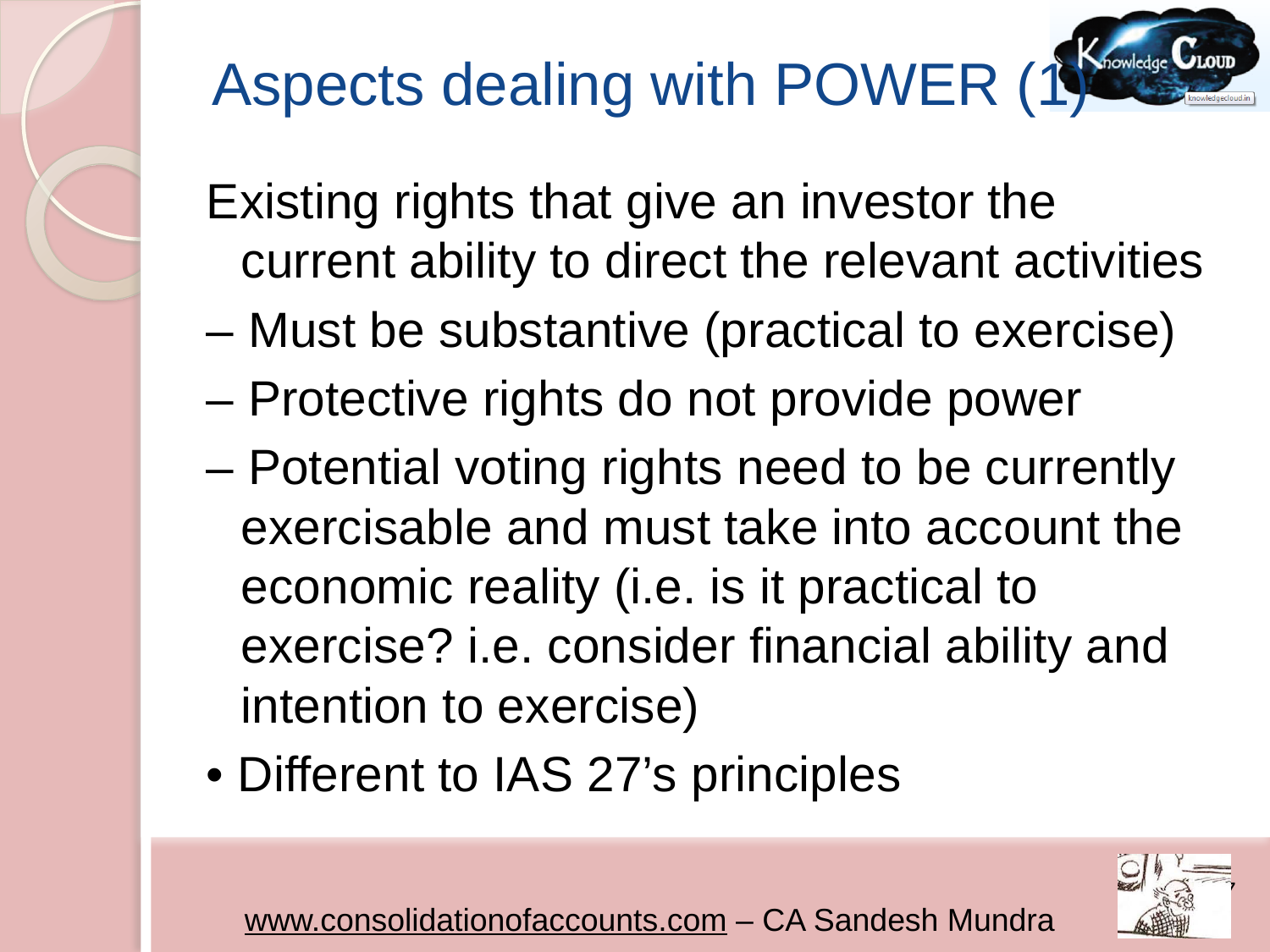

# Aspects dealing with POWER (1)
Existing rights that give an investor the current ability to direct the relevant activities
– Must be substantive (practical to exercise)
– Protective rights do not provide power
– Potential voting rights need to be currently exercisable and must take into account the economic reality (i.e. is it practical to exercise? i.e. consider financial ability and intention to exercise)
• Different to IAS 27’s principles
27